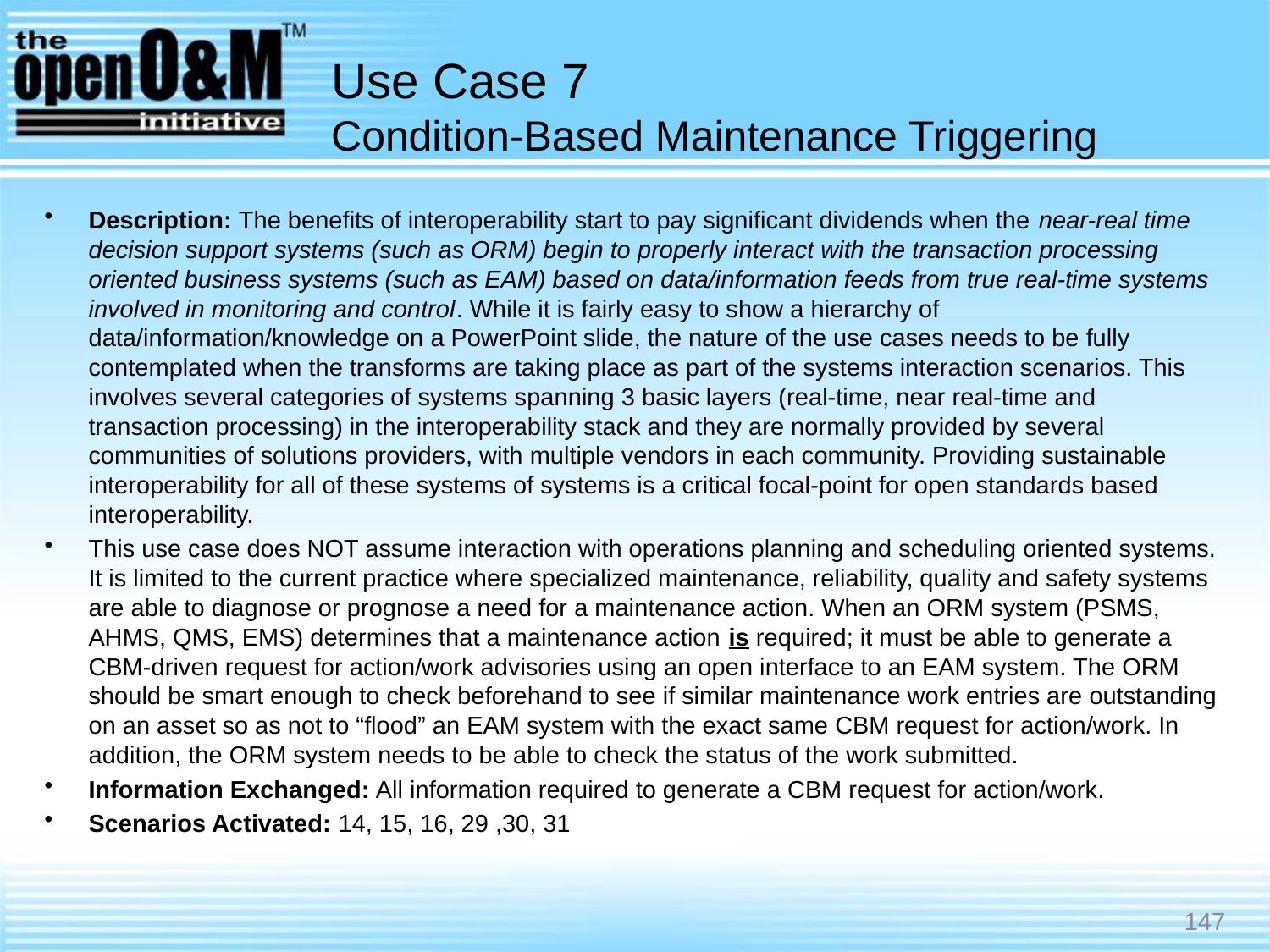

# Use Case 7 Condition-Based Maintenance Triggering
Description: The benefits of interoperability start to pay significant dividends when the near-real time decision support systems (such as ORM) begin to properly interact with the transaction processing oriented business systems (such as EAM) based on data/information feeds from true real-time systems involved in monitoring and control. While it is fairly easy to show a hierarchy of data/information/knowledge on a PowerPoint slide, the nature of the use cases needs to be fully contemplated when the transforms are taking place as part of the systems interaction scenarios. This involves several categories of systems spanning 3 basic layers (real-time, near real-time and transaction processing) in the interoperability stack and they are normally provided by several communities of solutions providers, with multiple vendors in each community. Providing sustainable interoperability for all of these systems of systems is a critical focal-point for open standards based interoperability.
This use case does NOT assume interaction with operations planning and scheduling oriented systems. It is limited to the current practice where specialized maintenance, reliability, quality and safety systems are able to diagnose or prognose a need for a maintenance action. When an ORM system (PSMS, AHMS, QMS, EMS) determines that a maintenance action is required; it must be able to generate a CBM-driven request for action/work advisories using an open interface to an EAM system. The ORM should be smart enough to check beforehand to see if similar maintenance work entries are outstanding on an asset so as not to “flood” an EAM system with the exact same CBM request for action/work. In addition, the ORM system needs to be able to check the status of the work submitted.
Information Exchanged: All information required to generate a CBM request for action/work.
Scenarios Activated: 14, 15, 16, 29 ,30, 31
147